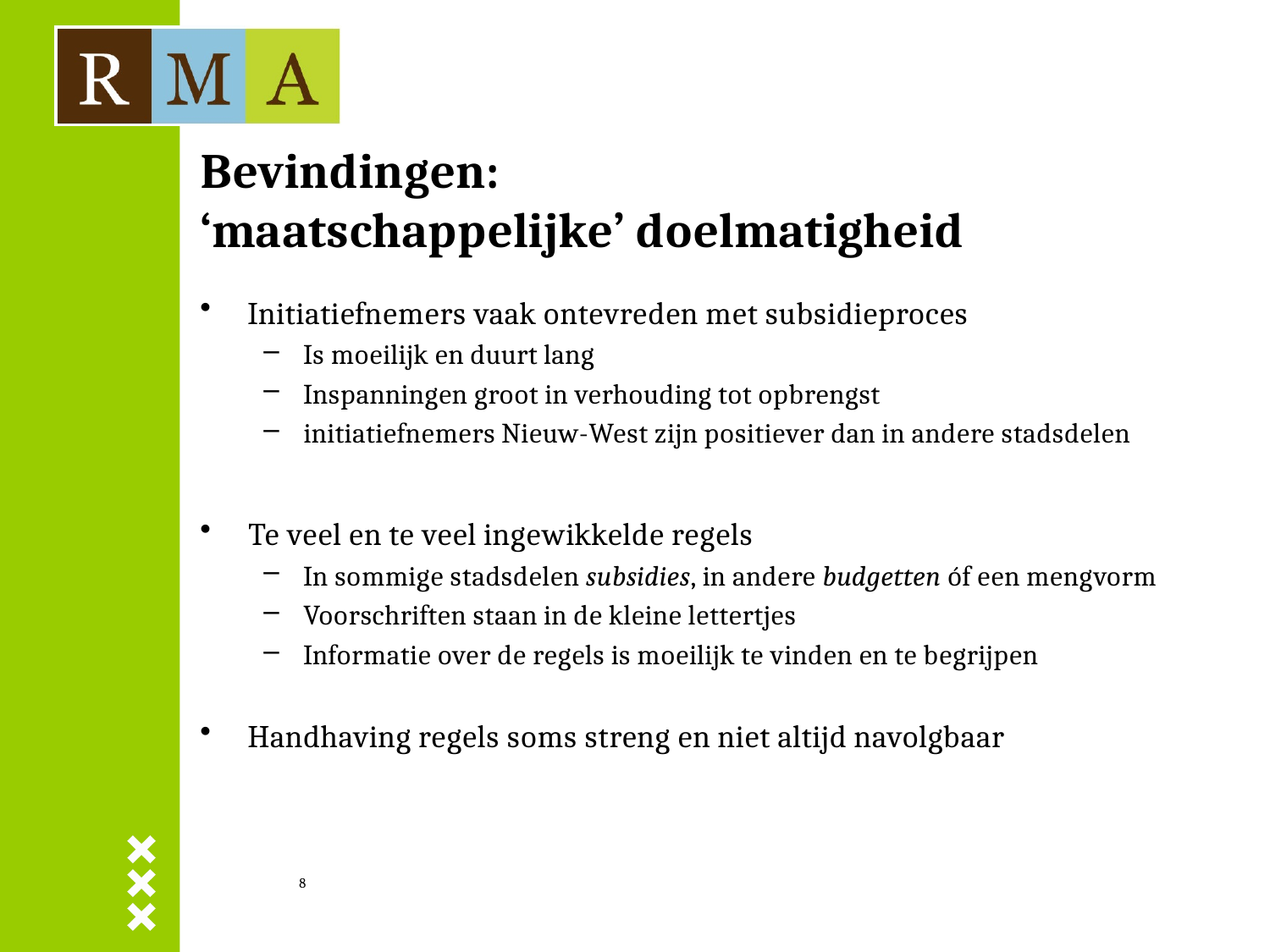

# Bevindingen: ‘maatschappelijke’ doelmatigheid
Initiatiefnemers vaak ontevreden met subsidieproces
Is moeilijk en duurt lang
Inspanningen groot in verhouding tot opbrengst
initiatiefnemers Nieuw-West zijn positiever dan in andere stadsdelen

Te veel en te veel ingewikkelde regels
In sommige stadsdelen subsidies, in andere budgetten óf een mengvorm
Voorschriften staan in de kleine lettertjes
Informatie over de regels is moeilijk te vinden en te begrijpen

Handhaving regels soms streng en niet altijd navolgbaar

8